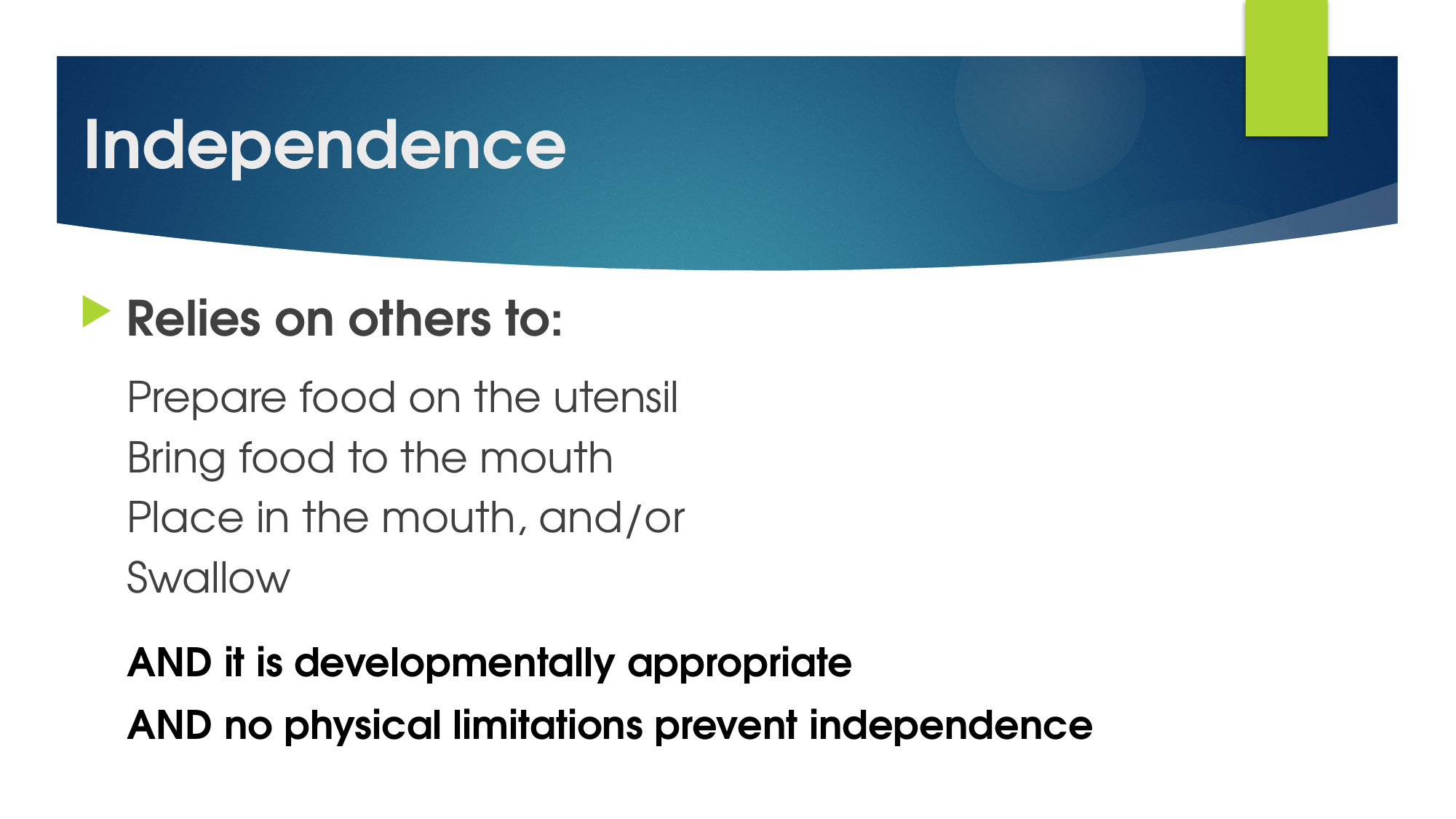

# Independence
Relies on others to:

Prepare food on the utensil
Bring food to the mouth
Place in the mouth, and/or
Swallow

AND it is developmentally appropriate
AND no physical limitations prevent independence